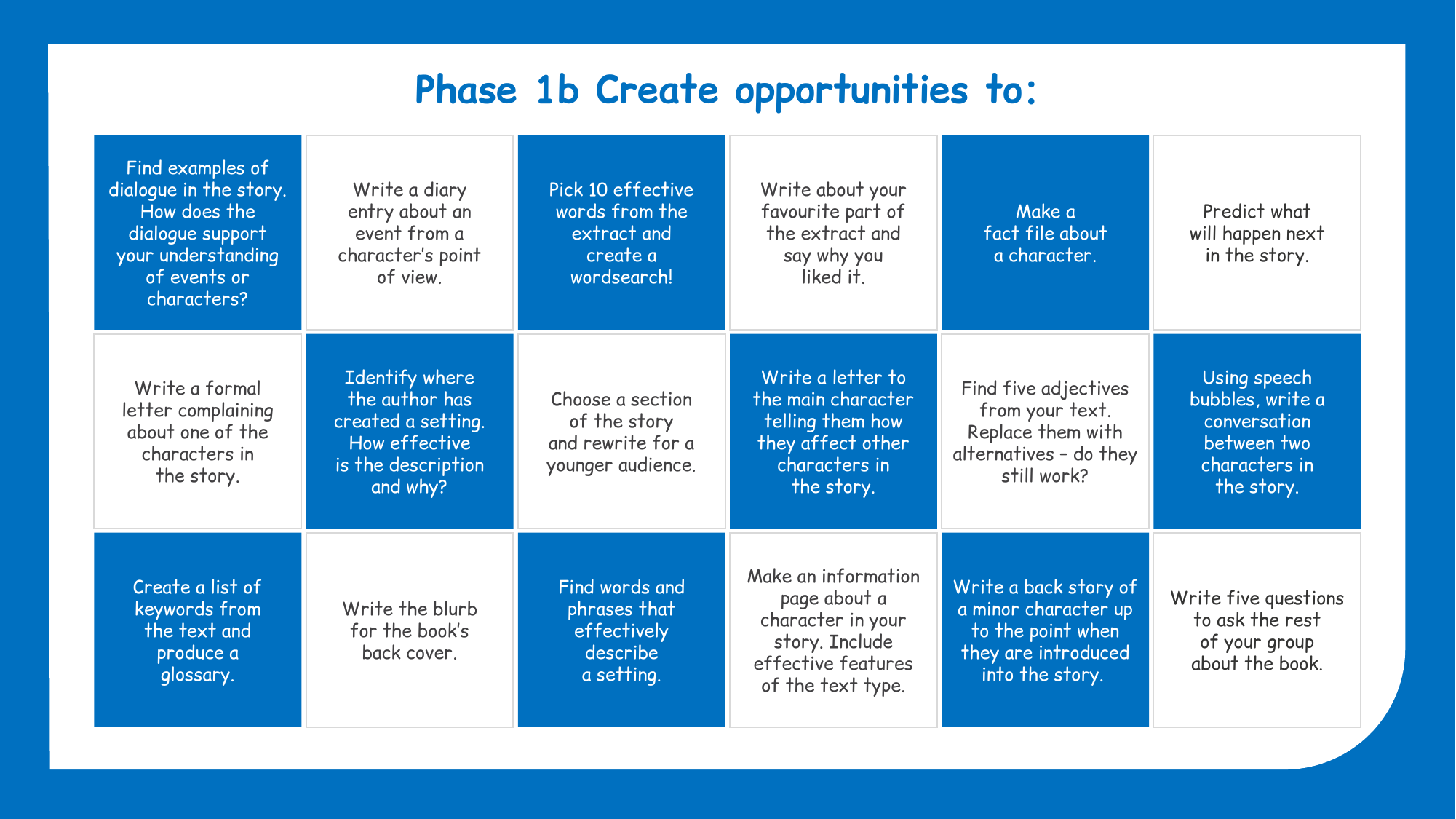

Phase 1b Create opportunities to:
Find examples of
dialogue in the story.
How does the dialogue support
your understanding of events or characters?
Write a diary
entry about an
event from a character’s point
of view.
Pick 10 effective words from the extract and
create a
wordsearch!
Write about your
favourite part of
the extract and
say why you
liked it.
Make a
fact file about
a character.
Predict what
will happen next
in the story.
Write a formal
letter complaining about one of the characters in
the story.
Identify where
the author has created a setting. How effective
is the description
and why?
Choose a section
of the story
and rewrite for a younger audience.
Write a letter to
the main character telling them how
they affect other characters in
the story.
Find five adjectives from your text. Replace them with alternatives – do they still work?
Using speech bubbles, write a conversation
between two characters in
the story.
Create a list of keywords from
the text and
produce a
glossary.
Write the blurb
for the book’s
back cover.
Find words and phrases that effectively
describe
a setting.
Make an information page about a character in your story. Include effective features
of the text type.
Write a back story of a minor character up to the point when they are introduced into the story.
Write five questions to ask the rest
of your group
about the book.